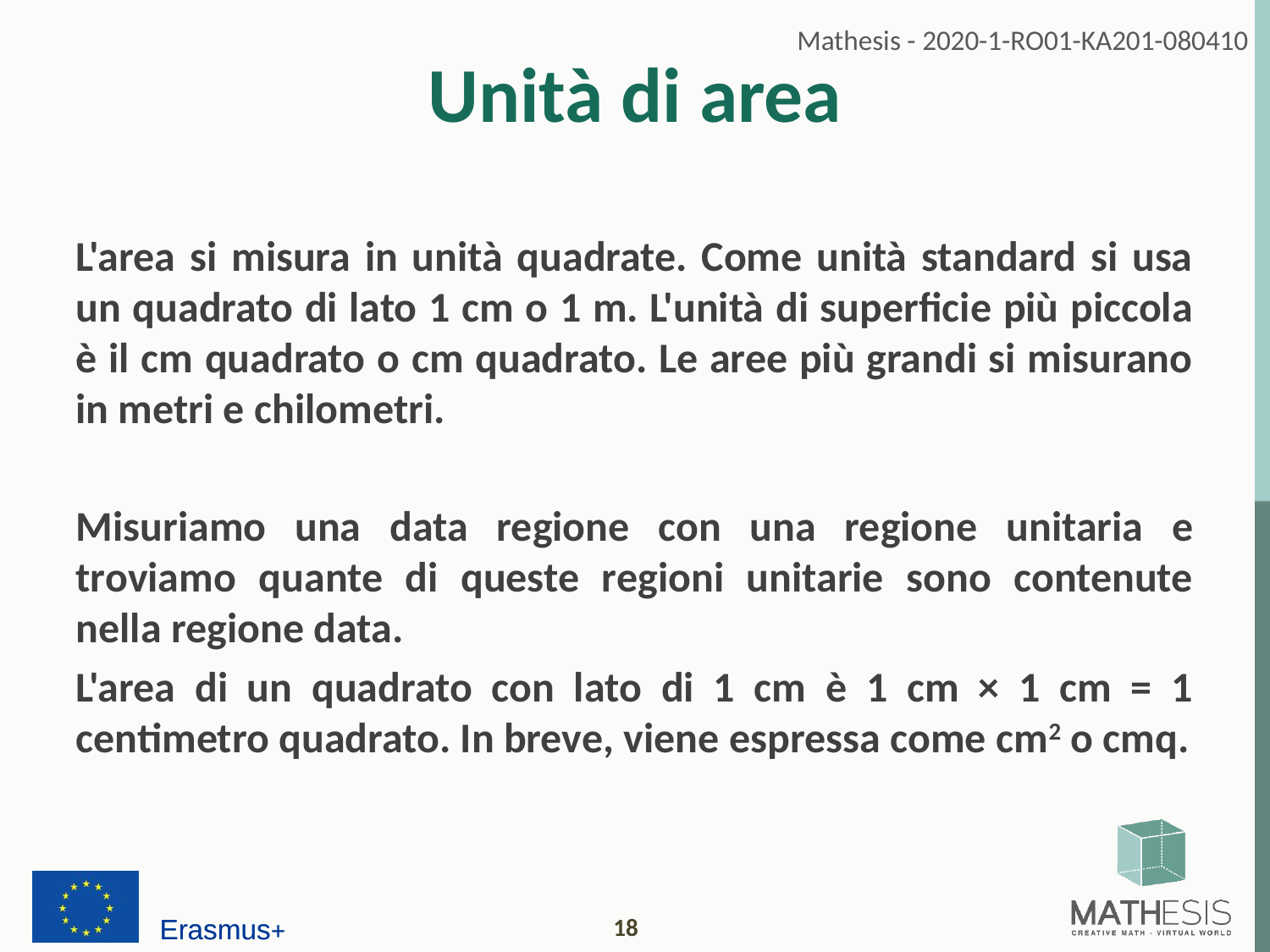

# Unità di area
L'area si misura in unità quadrate. Come unità standard si usa un quadrato di lato 1 cm o 1 m. L'unità di superficie più piccola è il cm quadrato o cm quadrato. Le aree più grandi si misurano in metri e chilometri.

Misuriamo una data regione con una regione unitaria e troviamo quante di queste regioni unitarie sono contenute nella regione data.
L'area di un quadrato con lato di 1 cm è 1 cm × 1 cm = 1 centimetro quadrato. In breve, viene espressa come cm2 o cmq.